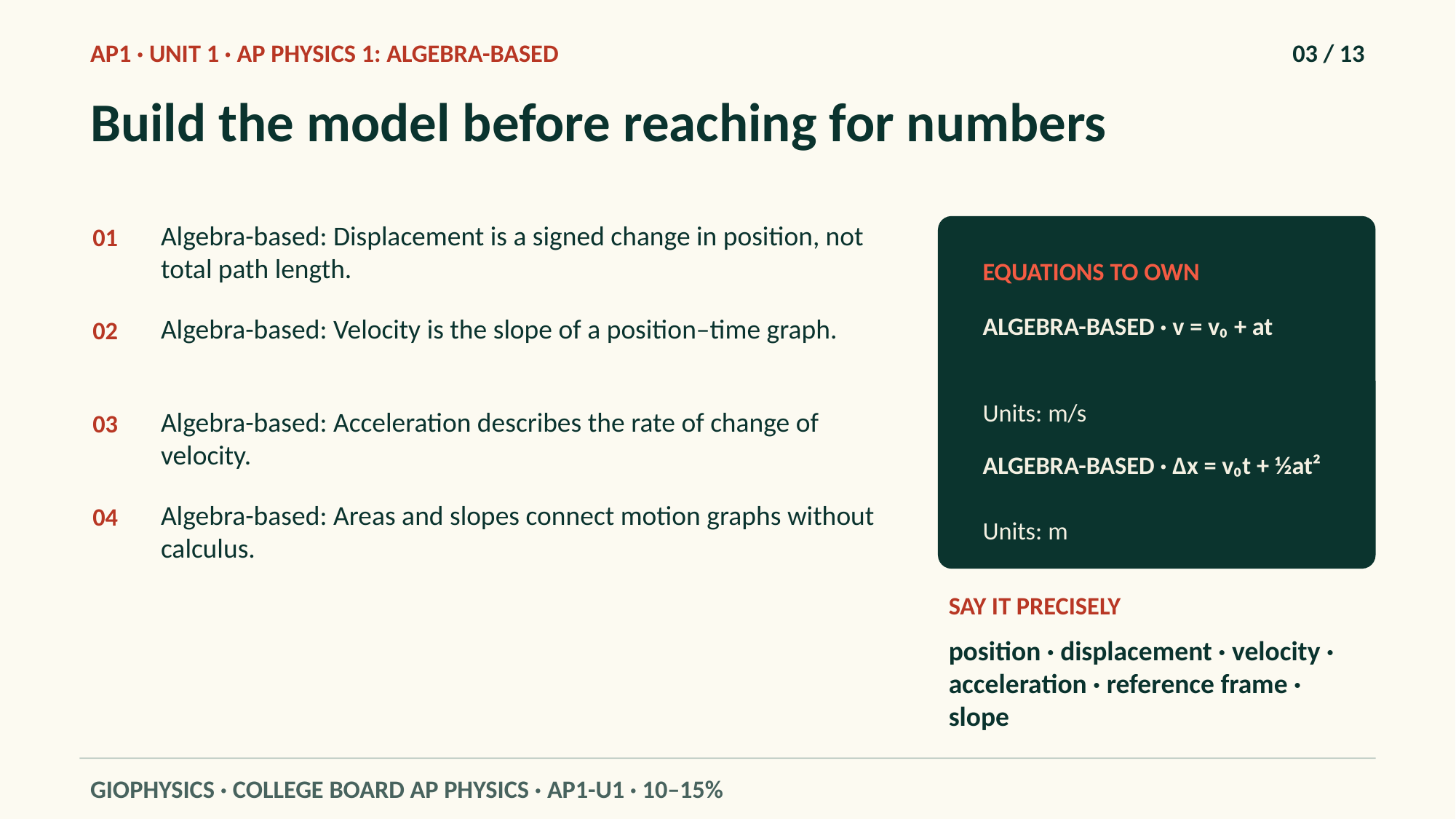

AP1 · UNIT 1 · AP PHYSICS 1: ALGEBRA-BASED
03 / 13
Build the model before reaching for numbers
Algebra-based: Displacement is a signed change in position, not total path length.
01

EQUATIONS TO OWN
ALGEBRA-BASED · v = v₀ + at
Algebra-based: Velocity is the slope of a position–time graph.
02
Units: m/s
Algebra-based: Acceleration describes the rate of change of velocity.
03
ALGEBRA-BASED · Δx = v₀t + ½at²
Algebra-based: Areas and slopes connect motion graphs without calculus.
04
Units: m
SAY IT PRECISELY
position · displacement · velocity · acceleration · reference frame · slope

GIOPHYSICS · COLLEGE BOARD AP PHYSICS · AP1-U1 · 10–15%